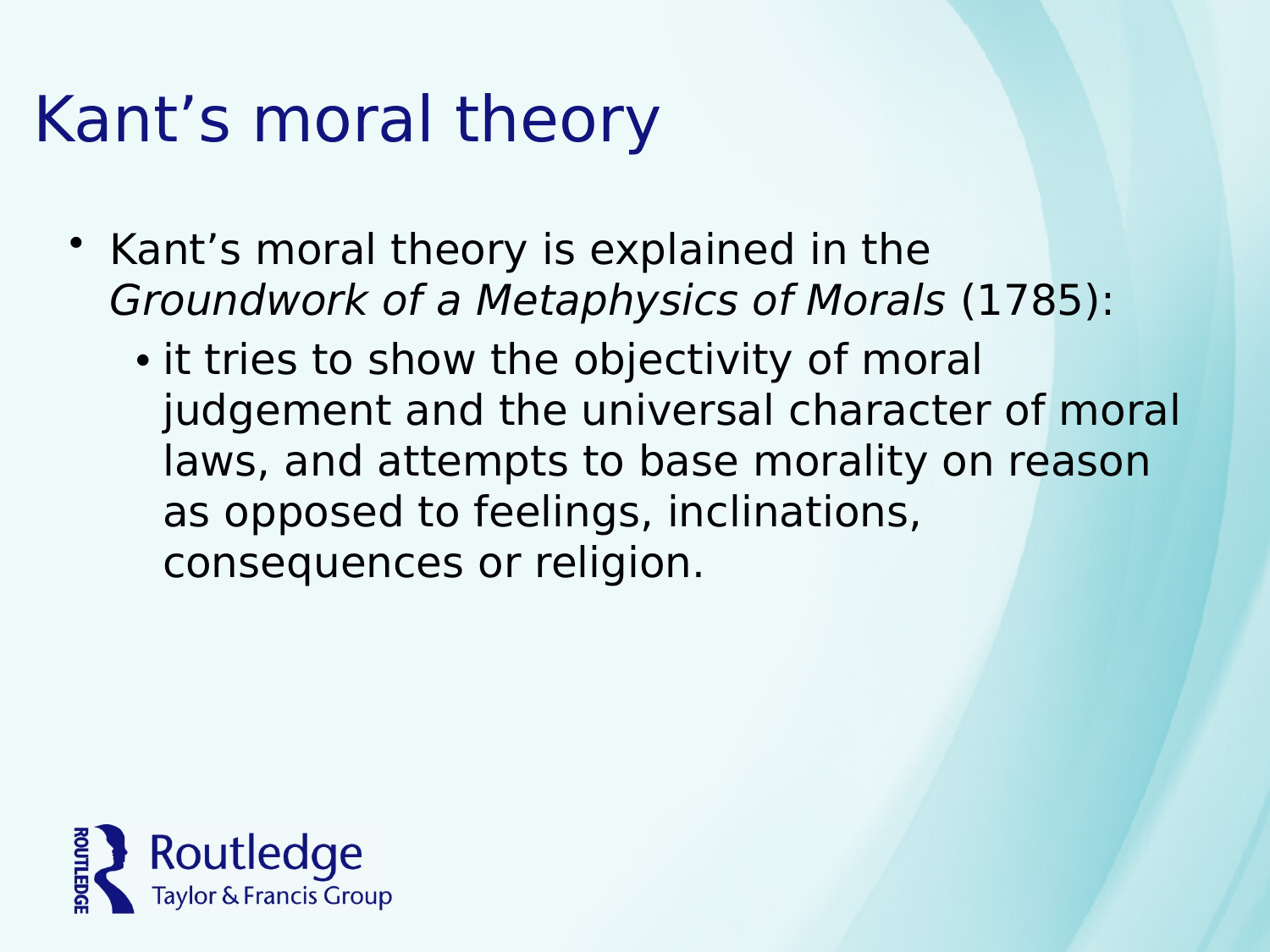

# Kant’s moral theory
Kant’s moral theory is explained in the Groundwork of a Metaphysics of Morals (1785):
it tries to show the objectivity of moral judgement and the universal character of moral laws, and attempts to base morality on reason as opposed to feelings, inclinations, consequences or religion.